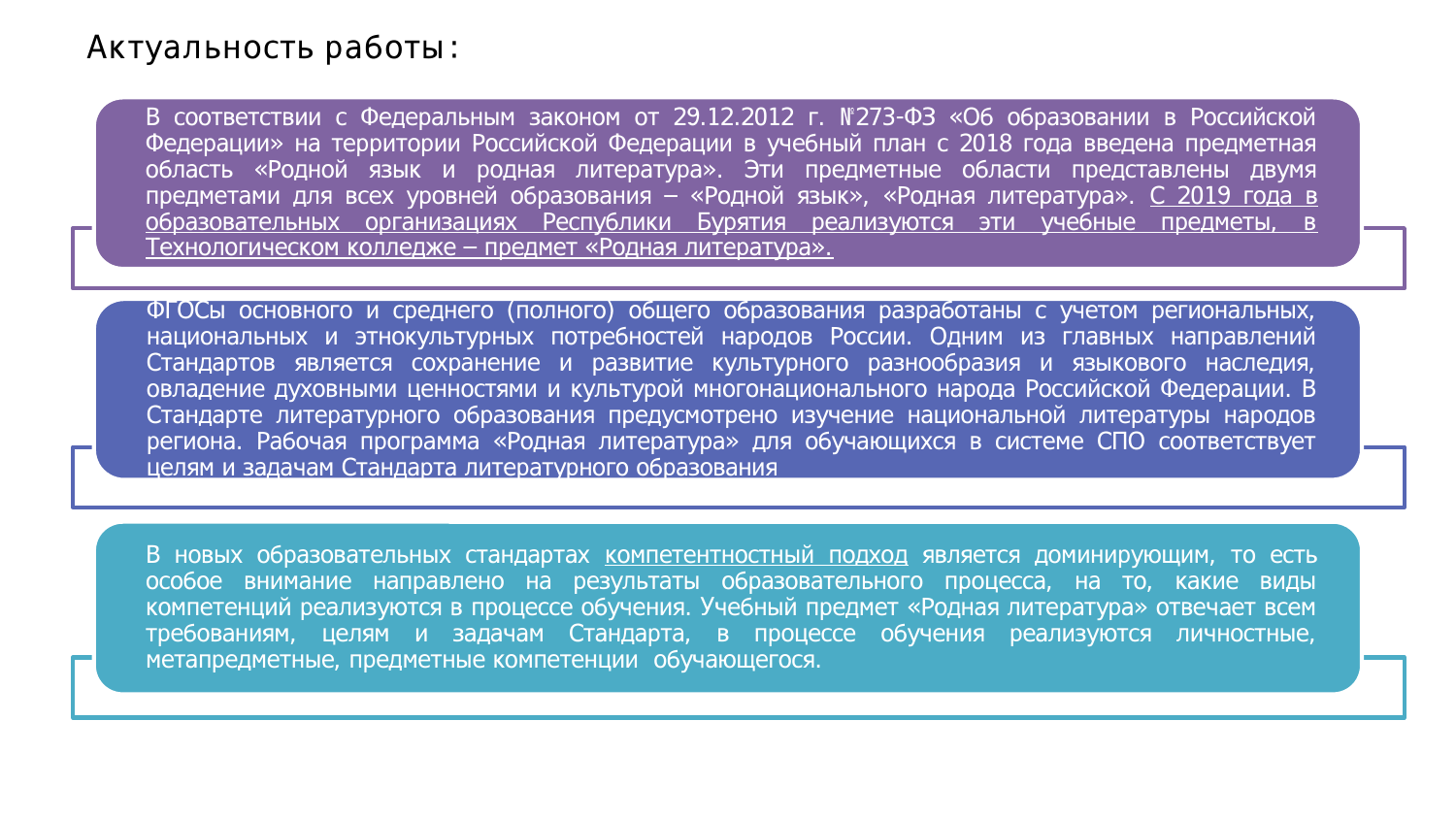

Актуальность работы:
В соответствии с Федеральным законом от 29.12.2012 г. №273-ФЗ «Об образовании в Российской Федерации» на территории Российской Федерации в учебный план с 2018 года введена предметная область «Родной язык и родная литература». Эти предметные области представлены двумя предметами для всех уровней образования – «Родной язык», «Родная литература». С 2019 года в образовательных организациях Республики Бурятия реализуются эти учебные предметы, в Технологическом колледже – предмет «Родная литература».
ФГОСы основного и среднего (полного) общего образования разработаны с учетом региональных, национальных и этнокультурных потребностей народов России. Одним из главных направлений Стандартов является сохранение и развитие культурного разнообразия и языкового наследия, овладение духовными ценностями и культурой многонационального народа Российской Федерации. В Стандарте литературного образования предусмотрено изучение национальной литературы народов региона. Рабочая программа «Родная литература» для обучающихся в системе СПО соответствует целям и задачам Стандарта литературного образования
В новых образовательных стандартах компетентностный подход является доминирующим, то есть особое внимание направлено на результаты образовательного процесса, на то, какие виды компетенций реализуются в процессе обучения. Учебный предмет «Родная литература» отвечает всем требованиям, целям и задачам Стандарта, в процессе обучения реализуются личностные, метапредметные, предметные компетенции  обучающегося.